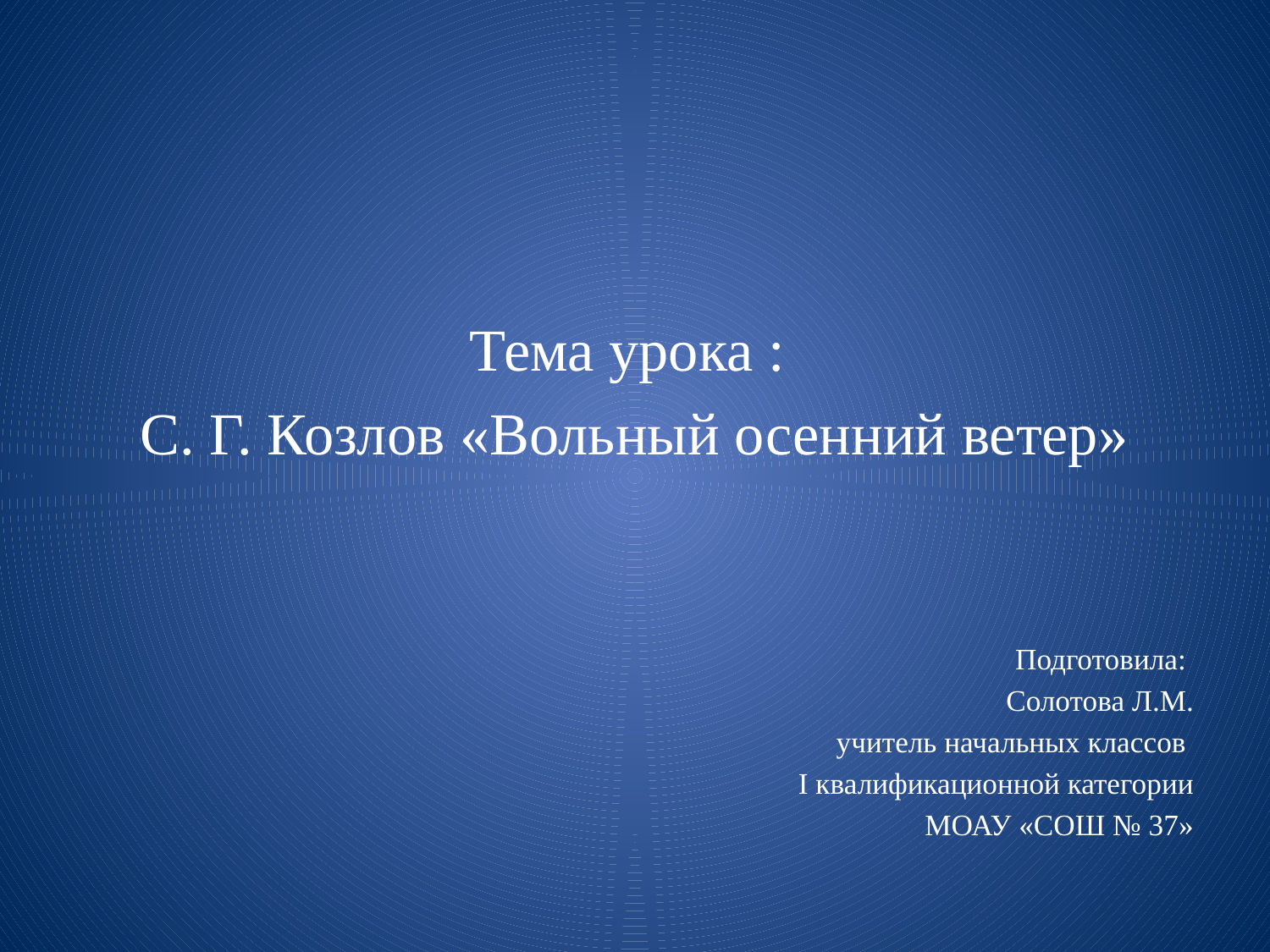

#

Тема урока :
С. Г. Козлов «Вольный осенний ветер»

Подготовила:
Солотова Л.М.
учитель начальных классов
I квалификационной категории
МОАУ «СОШ № 37»